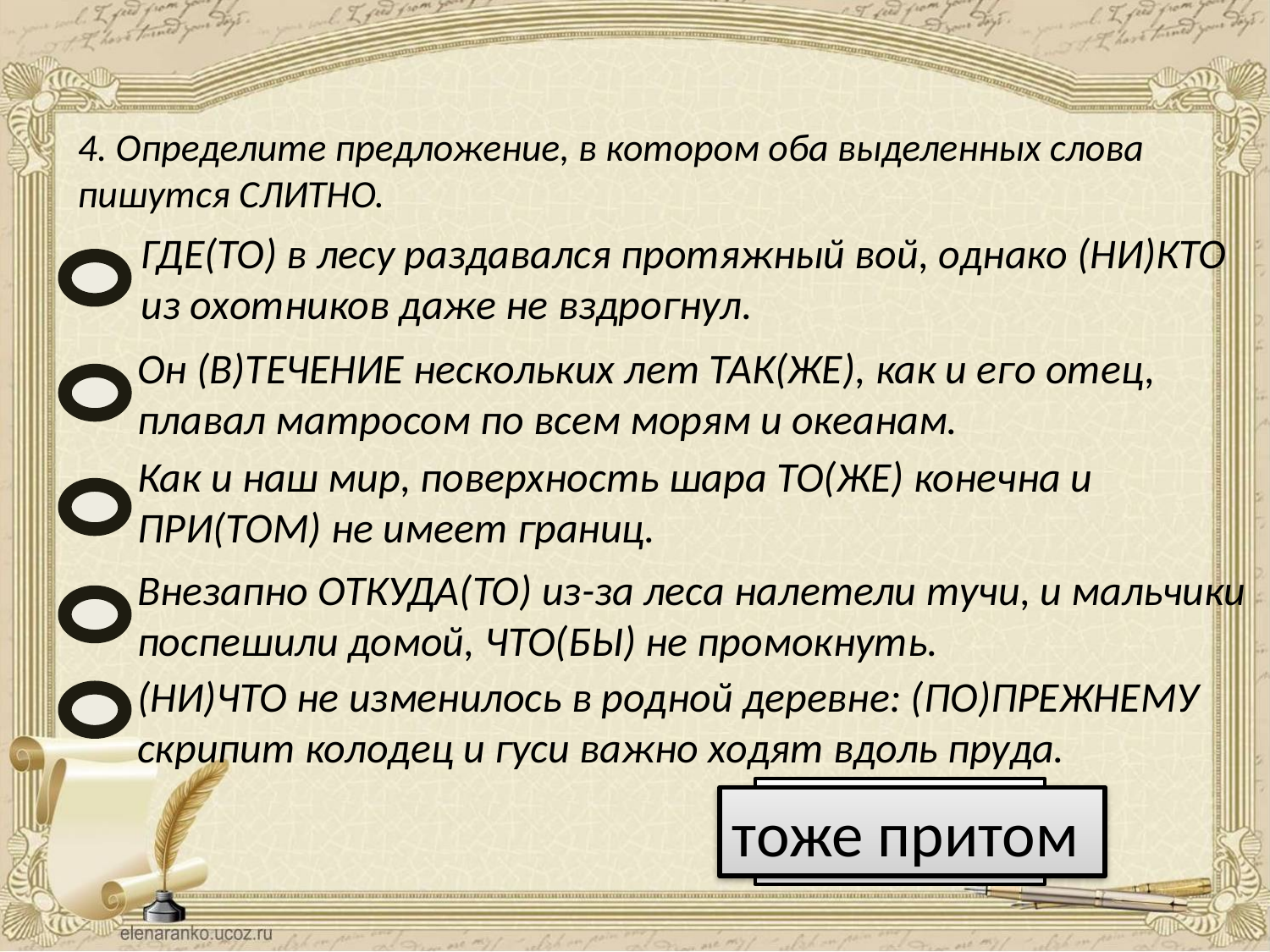

4. Определите предложение, в котором оба выделенных слова пишутся СЛИТНО.
ГДЕ(ТО) в лесу раздавался протяжный вой, однако (НИ)КТО из охотников даже не вздрогнул.

Он (В)ТЕЧЕНИЕ нескольких лет ТАК(ЖЕ), как и его отец, плавал матросом по всем морям и океанам.

Как и наш мир, поверхность шара ТО(ЖЕ) конечна и ПРИ(ТОМ) не имеет границ.

Внезапно ОТКУДА(ТО) из-за леса налетели тучи, и мальчики поспешили домой, ЧТО(БЫ) не промокнуть.

(НИ)ЧТО не изменилось в родной деревне: (ПО)ПРЕЖНЕМУ скрипит колодец и гуси важно ходят вдоль пруда.

Ответ
тоже притом